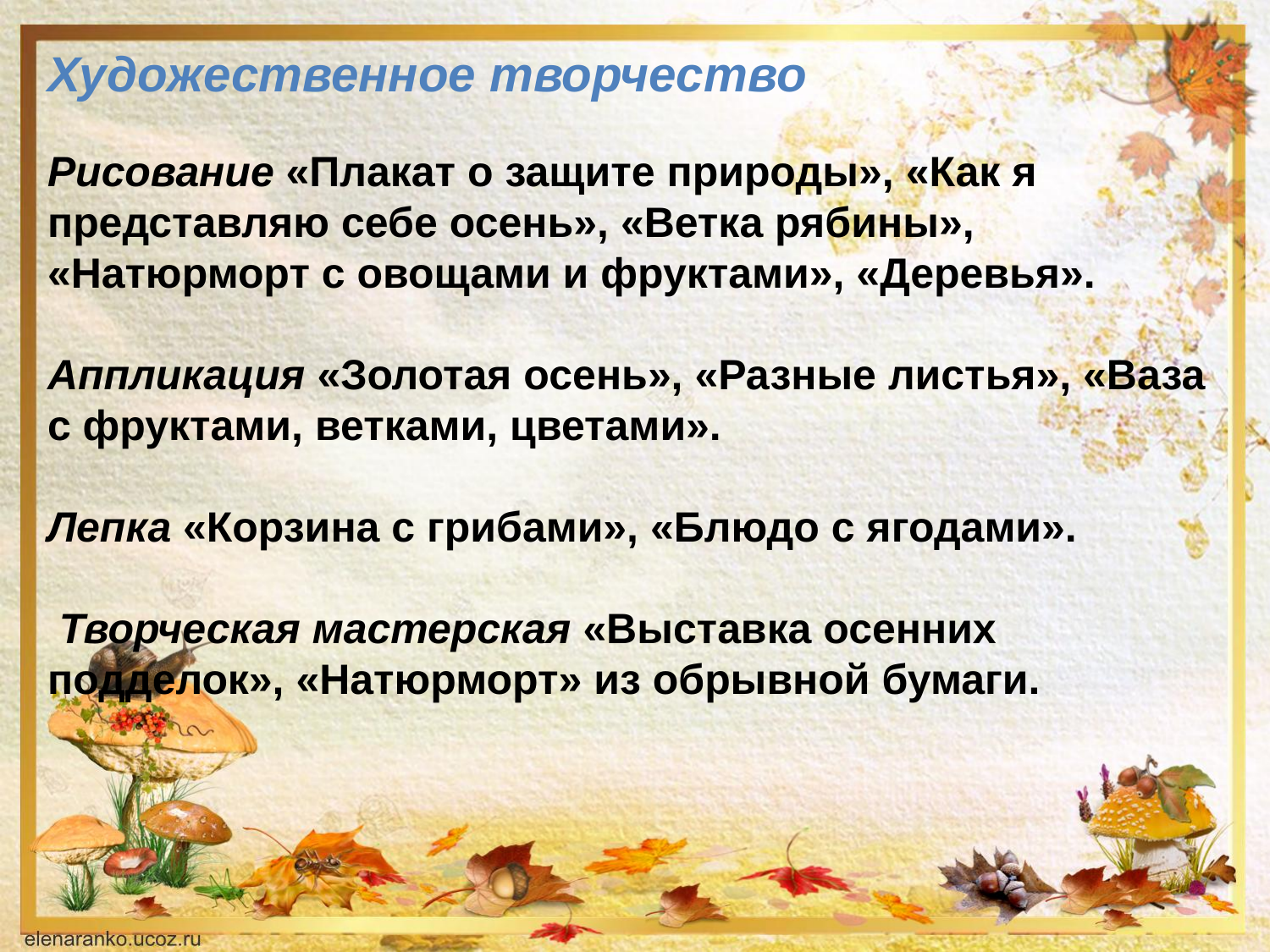

Художественное творчество

Рисование «Плакат о защите природы», «Как я представляю себе осень», «Ветка рябины», «Натюрморт с овощами и фруктами», «Деревья».

Аппликация «Золотая осень», «Разные листья», «Ваза с фруктами, ветками, цветами».

Лепка «Корзина с грибами», «Блюдо с ягодами».

 Творческая мастерская «Выставка осенних подделок», «Натюрморт» из обрывной бумаги.